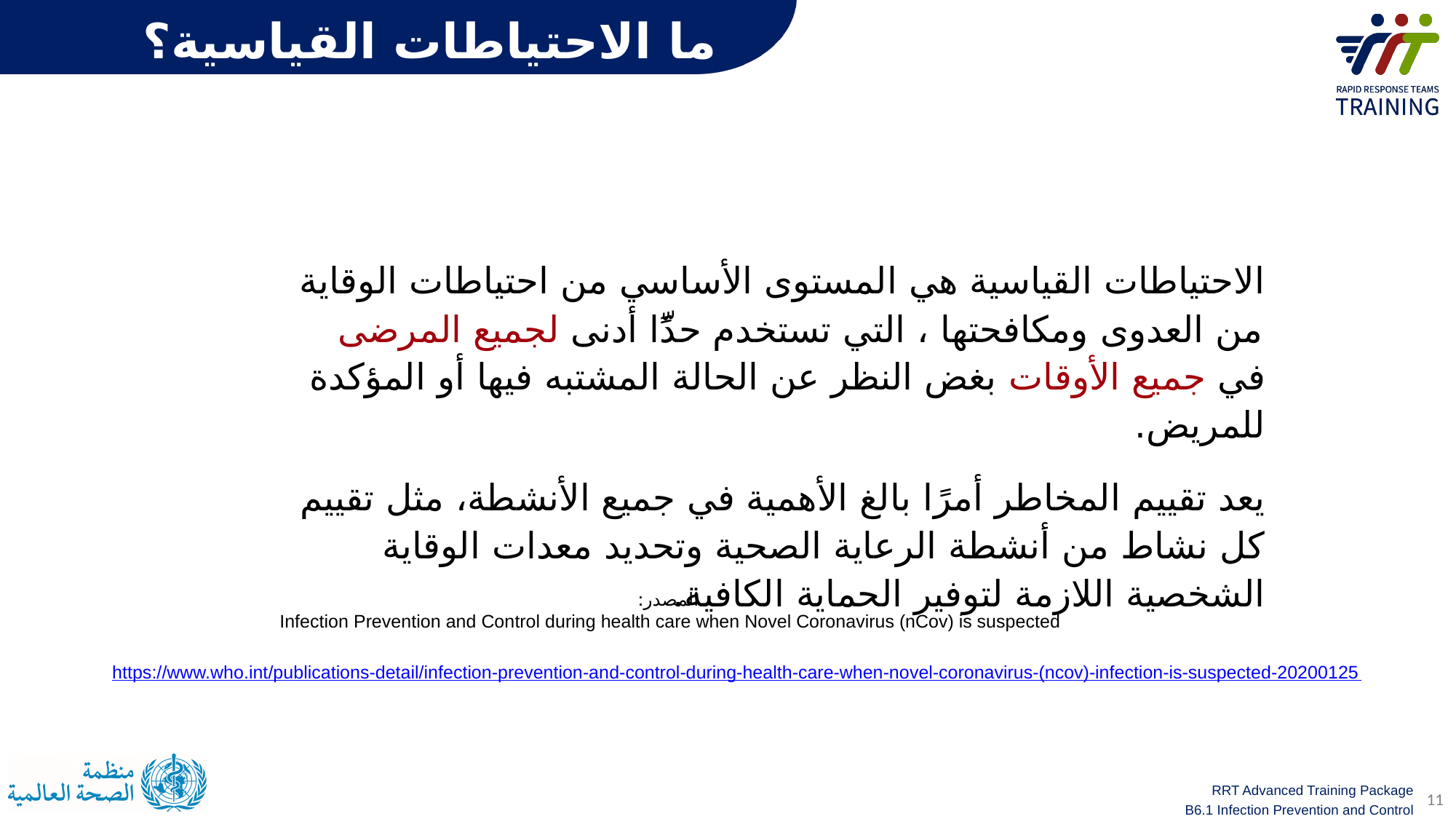

ما الاحتياطات القياسية؟
الاحتياطات القياسية هي المستوى الأساسي من احتياطات الوقاية من العدوى ومكافحتها ، التي تستخدم حدًّا أدنى لجميع المرضى في جميع الأوقات بغض النظر عن الحالة المشتبه فيها أو المؤكدة للمريض.
يعد تقييم المخاطر أمرًا بالغ الأهمية في جميع الأنشطة، مثل تقييم كل نشاط من أنشطة الرعاية الصحية وتحديد معدات الوقاية الشخصية اللازمة لتوفير الحماية الكافية.
المصدر:
 Infection Prevention and Control during health care when Novel Coronavirus (nCov) is suspected
https://www.who.int/publications-detail/infection-prevention-and-control-during-health-care-when-novel-coronavirus-(ncov)-infection-is-suspected-20200125